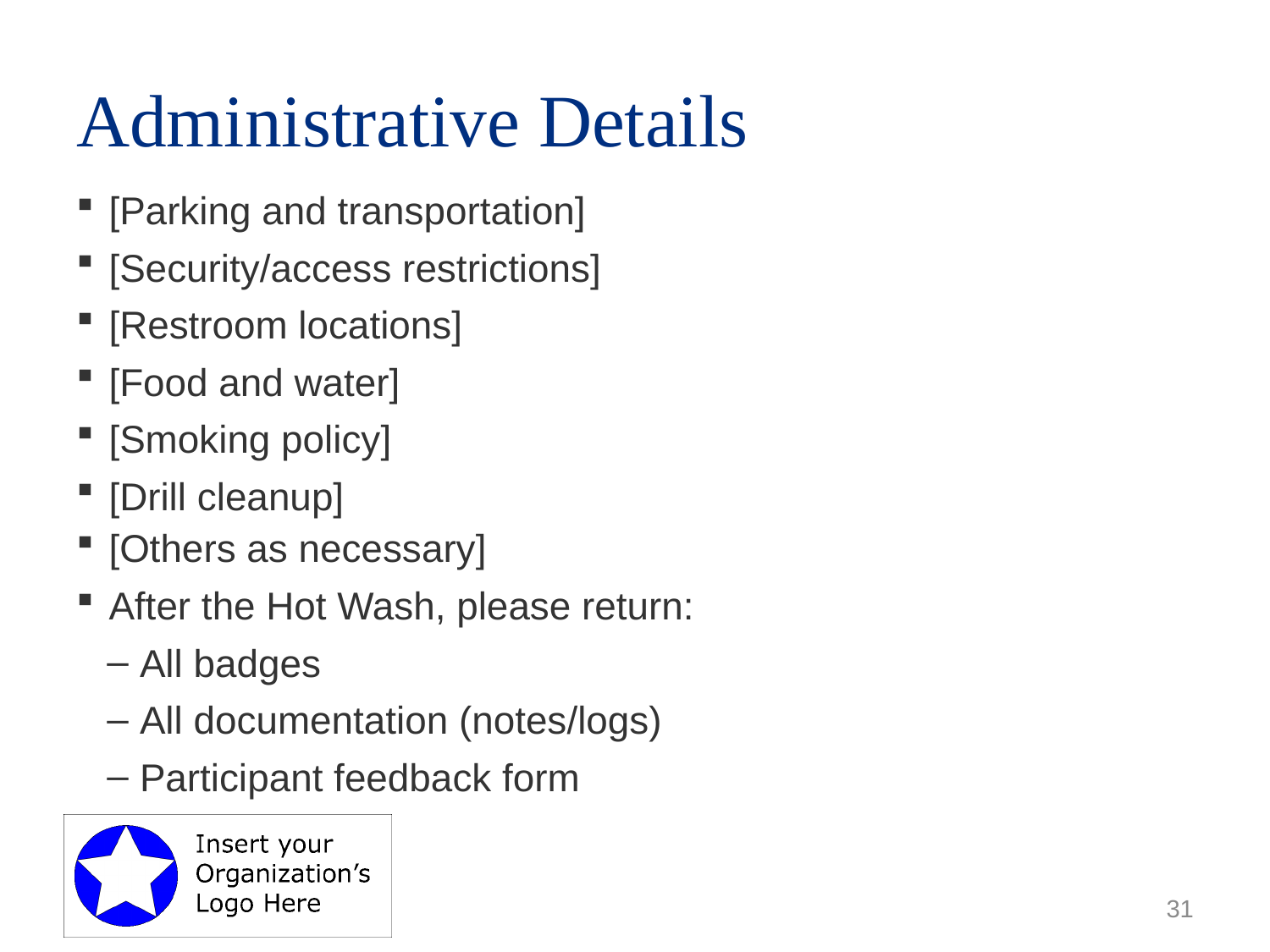

# Administrative Details
[Parking and transportation]
[Security/access restrictions]
[Restroom locations]
[Food and water]
[Smoking policy]
[Drill cleanup]
[Others as necessary]
After the Hot Wash, please return:
All badges
All documentation (notes/logs)
Participant feedback form

31